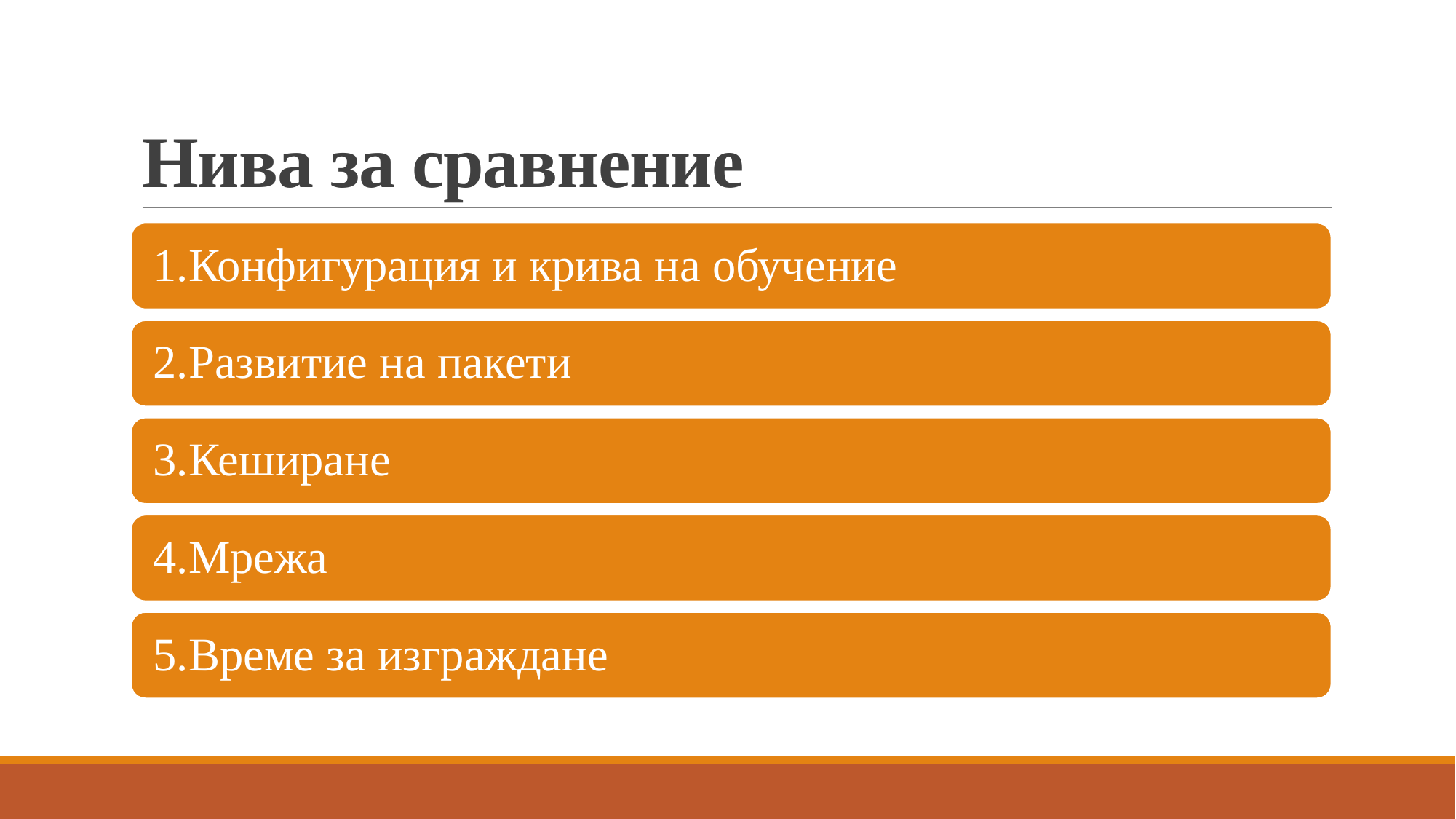

# Нива за сравнение
1.Конфигурация и крива на обучение
2.Развитие на пакети
3.Кеширане
4.Мрежа
5.Време за изграждане